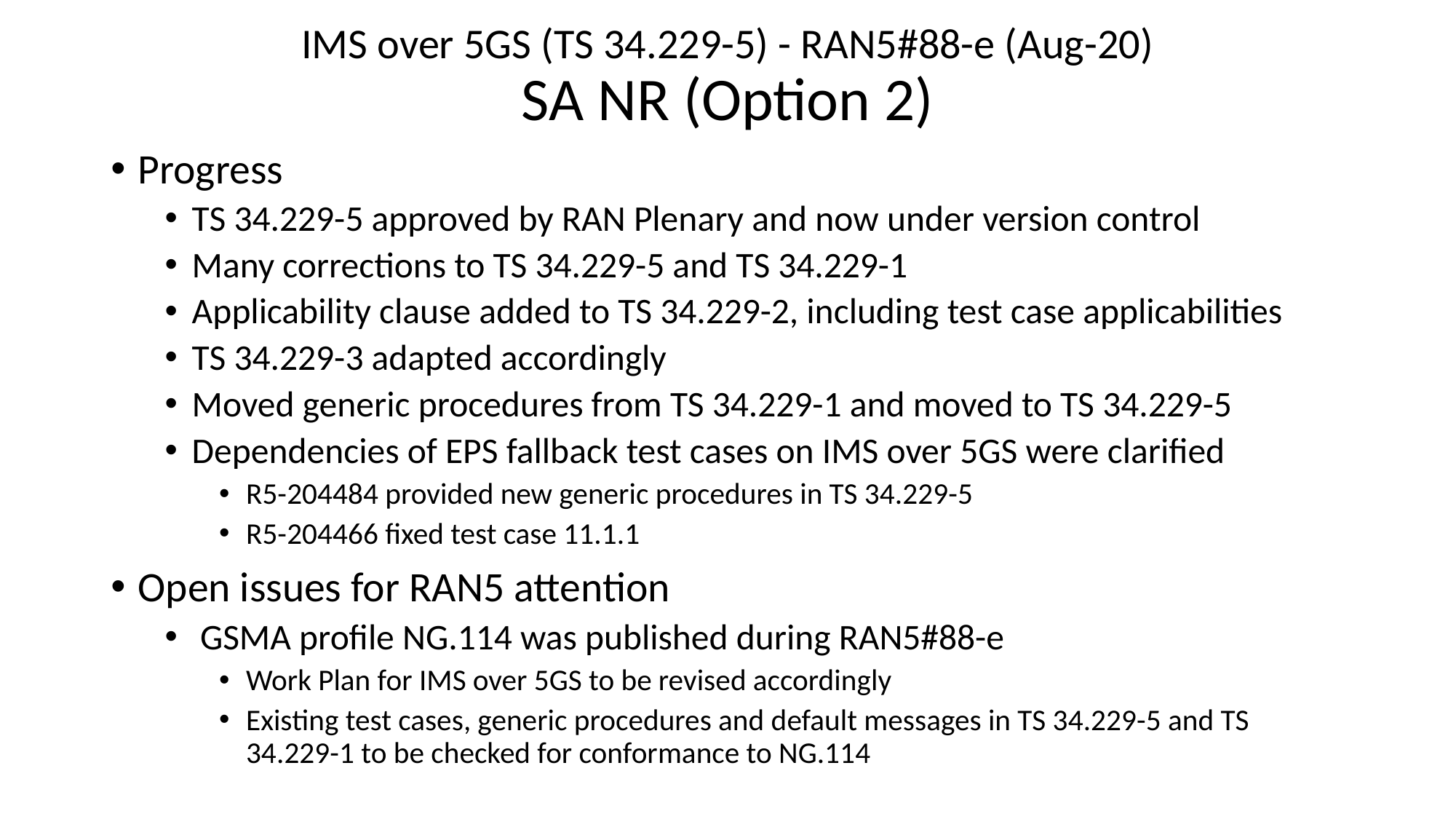

# IMS over 5GS (TS 34.229-5) - RAN5#88-e (Aug-20) SA NR (Option 2)
Progress
TS 34.229-5 approved by RAN Plenary and now under version control
Many corrections to TS 34.229-5 and TS 34.229-1
Applicability clause added to TS 34.229-2, including test case applicabilities
TS 34.229-3 adapted accordingly
Moved generic procedures from TS 34.229-1 and moved to TS 34.229-5
Dependencies of EPS fallback test cases on IMS over 5GS were clarified
R5-204484 provided new generic procedures in TS 34.229-5
R5-204466 fixed test case 11.1.1
Open issues for RAN5 attention
 GSMA profile NG.114 was published during RAN5#88-e
Work Plan for IMS over 5GS to be revised accordingly
Existing test cases, generic procedures and default messages in TS 34.229-5 and TS 34.229-1 to be checked for conformance to NG.114